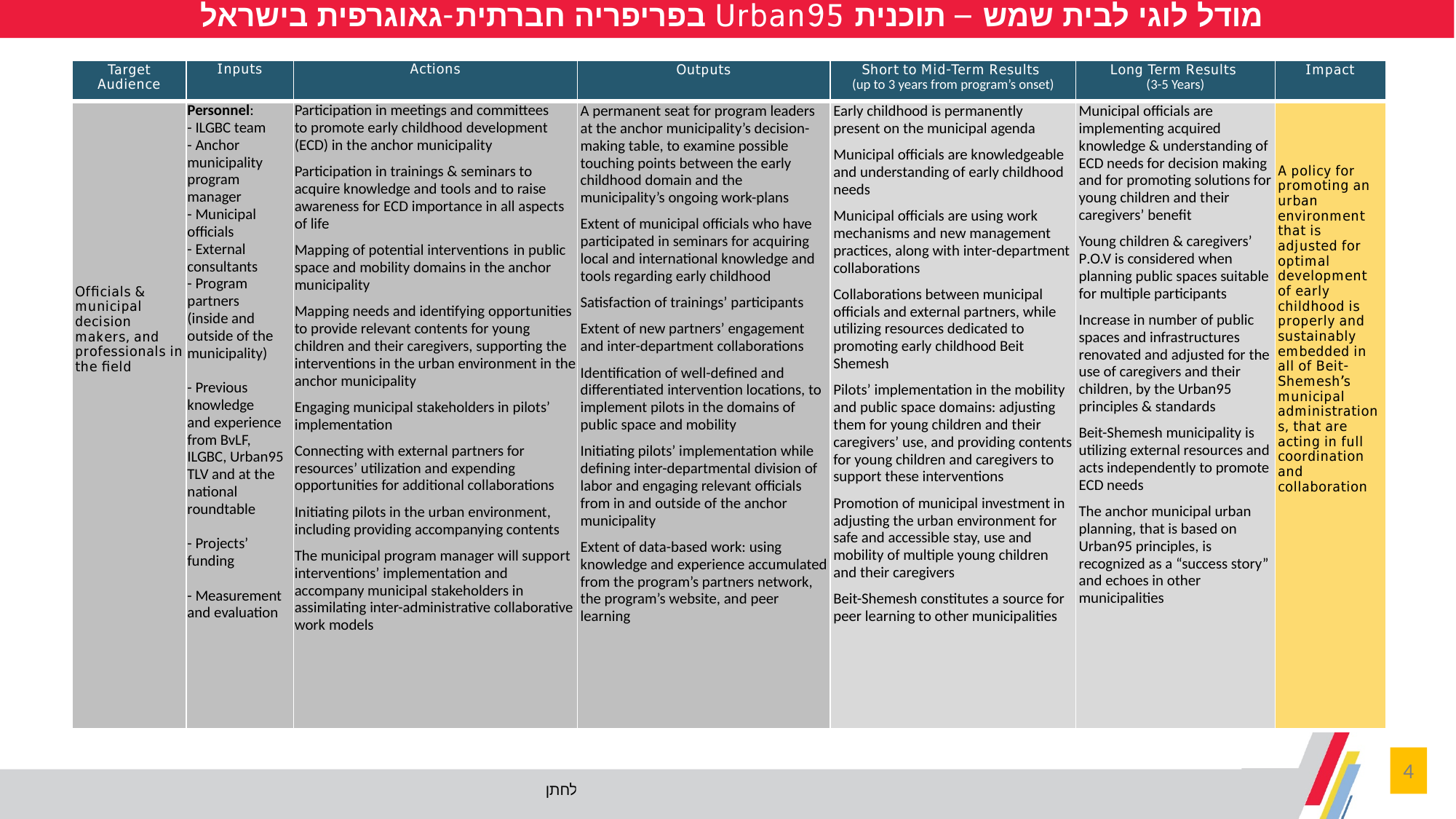

מודל לוגי לבית שמש – תוכנית Urban95 בפריפריה חברתית-גאוגרפית בישראל
| Target Audience | Inputs | Actions | Outputs | Short to Mid-Term Results (up to 3 years from program’s onset) | Long Term Results (3-5 Years) | Impact |
| --- | --- | --- | --- | --- | --- | --- |
| Officials & municipal decision makers, and professionals in the field | Personnel: - ILGBC team - Anchor municipality program manager - Municipal officials - External consultants - Program partners (inside and outside of the municipality) - Previous knowledge and experience from BvLF, ILGBC, Urban95 TLV and at the national roundtable - Projects’ funding - Measurement and evaluation | Participation in meetings and committees to promote early childhood development (ECD) in the anchor municipality Participation in trainings & seminars to acquire knowledge and tools and to raise awareness for ECD importance in all aspects of life Mapping of potential interventions in public space and mobility domains in the anchor municipality Mapping needs and identifying opportunities to provide relevant contents for young children and their caregivers, supporting the interventions in the urban environment in the anchor municipality Engaging municipal stakeholders in pilots’ implementation Connecting with external partners for resources’ utilization and expending opportunities for additional collaborations Initiating pilots in the urban environment, including providing accompanying contents The municipal program manager will support interventions’ implementation and accompany municipal stakeholders in assimilating inter-administrative collaborative work models | A permanent seat for program leaders at the anchor municipality’s decision-making table, to examine possible touching points between the early childhood domain and the municipality’s ongoing work-plans Extent of municipal officials who have participated in seminars for acquiring local and international knowledge and tools regarding early childhood Satisfaction of trainings’ participants Extent of new partners’ engagement and inter-department collaborations Identification of well-defined and differentiated intervention locations, to implement pilots in the domains of public space and mobility Initiating pilots’ implementation while defining inter-departmental division of labor and engaging relevant officials from in and outside of the anchor municipality Extent of data-based work: using knowledge and experience accumulated from the program’s partners network, the program’s website, and peer learning | Early childhood is permanently present on the municipal agenda Municipal officials are knowledgeable and understanding of early childhood needs Municipal officials are using work mechanisms and new management practices, along with inter-department collaborations Collaborations between municipal officials and external partners, while utilizing resources dedicated to promoting early childhood Beit Shemesh Pilots’ implementation in the mobility and public space domains: adjusting them for young children and their caregivers’ use, and providing contents for young children and caregivers to support these interventions Promotion of municipal investment in adjusting the urban environment for safe and accessible stay, use and mobility of multiple young children and their caregivers Beit-Shemesh constitutes a source for peer learning to other municipalities | Municipal officials are implementing acquired knowledge & understanding of ECD needs for decision making and for promoting solutions for young children and their caregivers’ benefit Young children & caregivers’ P.O.V is considered when planning public spaces suitable for multiple participants Increase in number of public spaces and infrastructures renovated and adjusted for the use of caregivers and their children, by the Urban95 principles & standards Beit-Shemesh municipality is utilizing external resources and acts independently to promote ECD needs The anchor municipal urban planning, that is based on Urban95 principles, is recognized as a “success story” and echoes in other municipalities | A policy for promoting an urban environment that is adjusted for optimal development of early childhood is properly and sustainably embedded in all of Beit-Shemesh’s municipal administrations, that are acting in full coordination and collaboration |
4